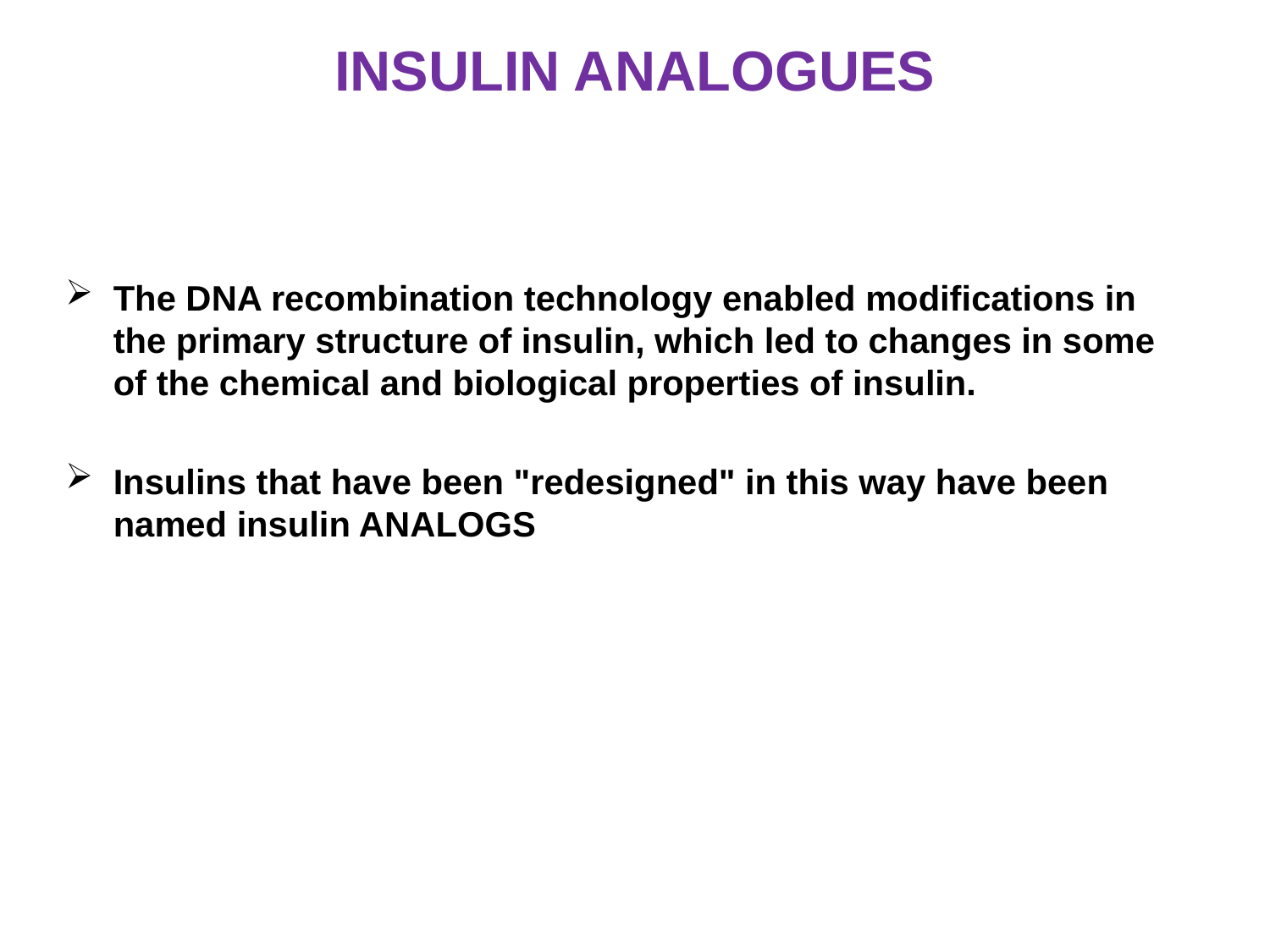

INSULIN ANALOGUES

The DNA recombination technology enabled modifications in the primary structure of insulin, which led to changes in some of the chemical and biological properties of insulin.

Insulins that have been "redesigned" in this way have been named insulin ANALOGS